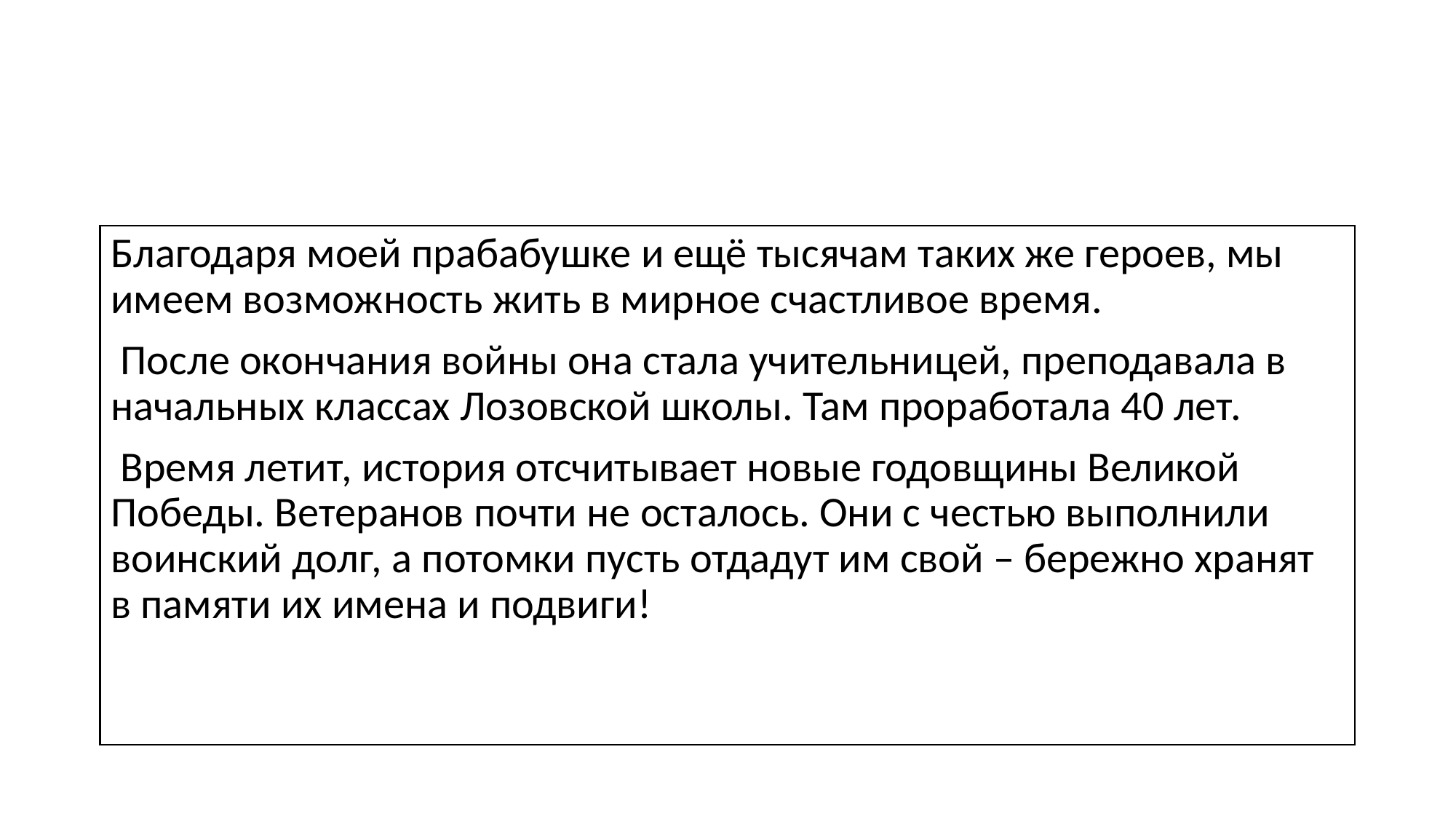

#
Благодаря моей прабабушке и ещё тысячам таких же героев, мы имеем возможность жить в мирное счастливое время.
 После окончания войны она стала учительницей, преподавала в начальных классах Лозовской школы. Там проработала 40 лет.
 Время летит, история отсчитывает новые годовщины Великой Победы. Ветеранов почти не осталось. Они с честью выполнили воинский долг, а потомки пусть отдадут им свой – бережно хранят в памяти их имена и подвиги!